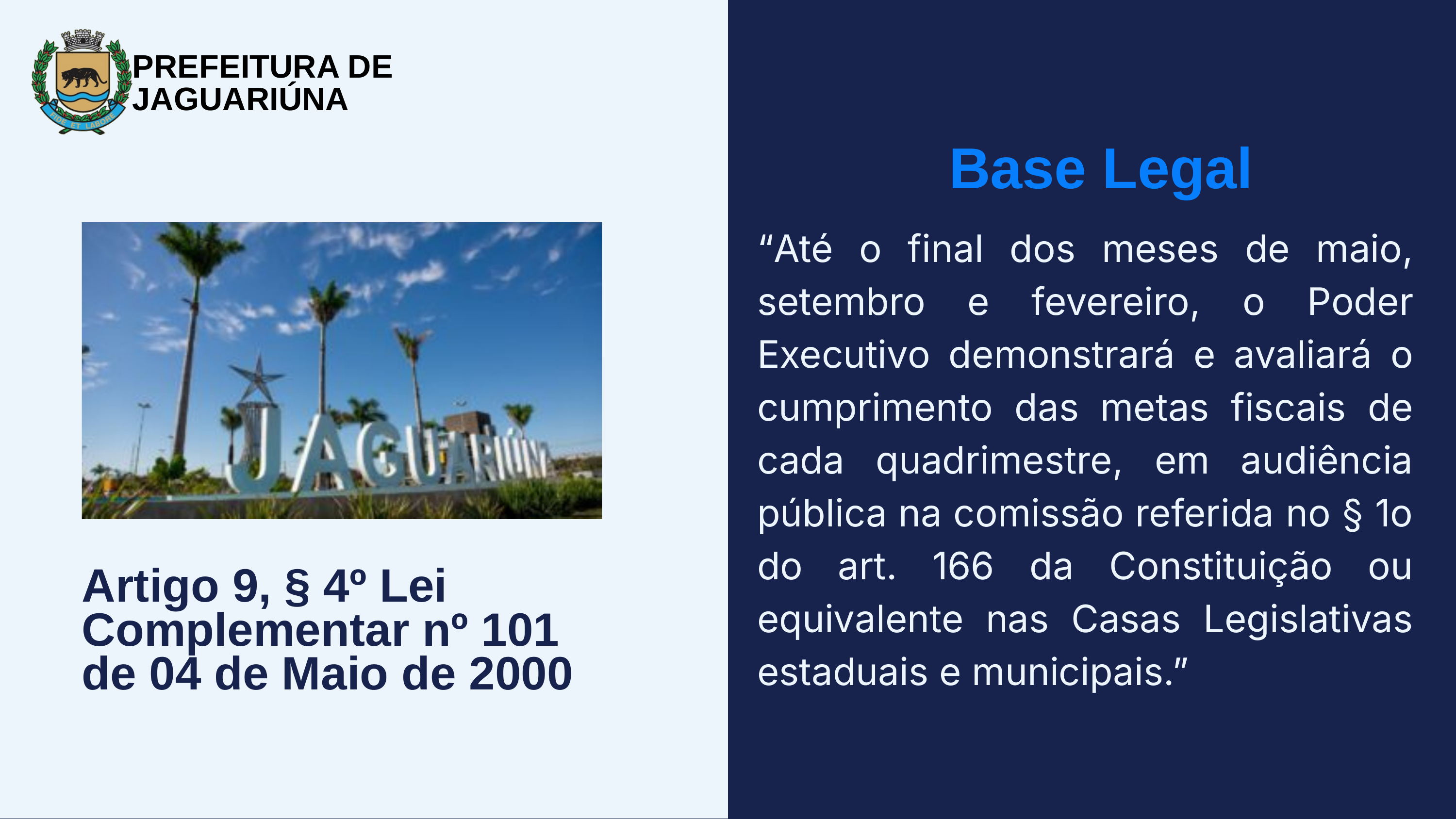

PREFEITURA DE JAGUARIÚNA
Base Legal
“Até o final dos meses de maio, setembro e fevereiro, o Poder Executivo demonstrará e avaliará o cumprimento das metas fiscais de cada quadrimestre, em audiência pública na comissão referida no § 1o do art. 166 da Constituição ou equivalente nas Casas Legislativas estaduais e municipais.”

Artigo 9, § 4º Lei Complementar nº 101
de 04 de Maio de 2000